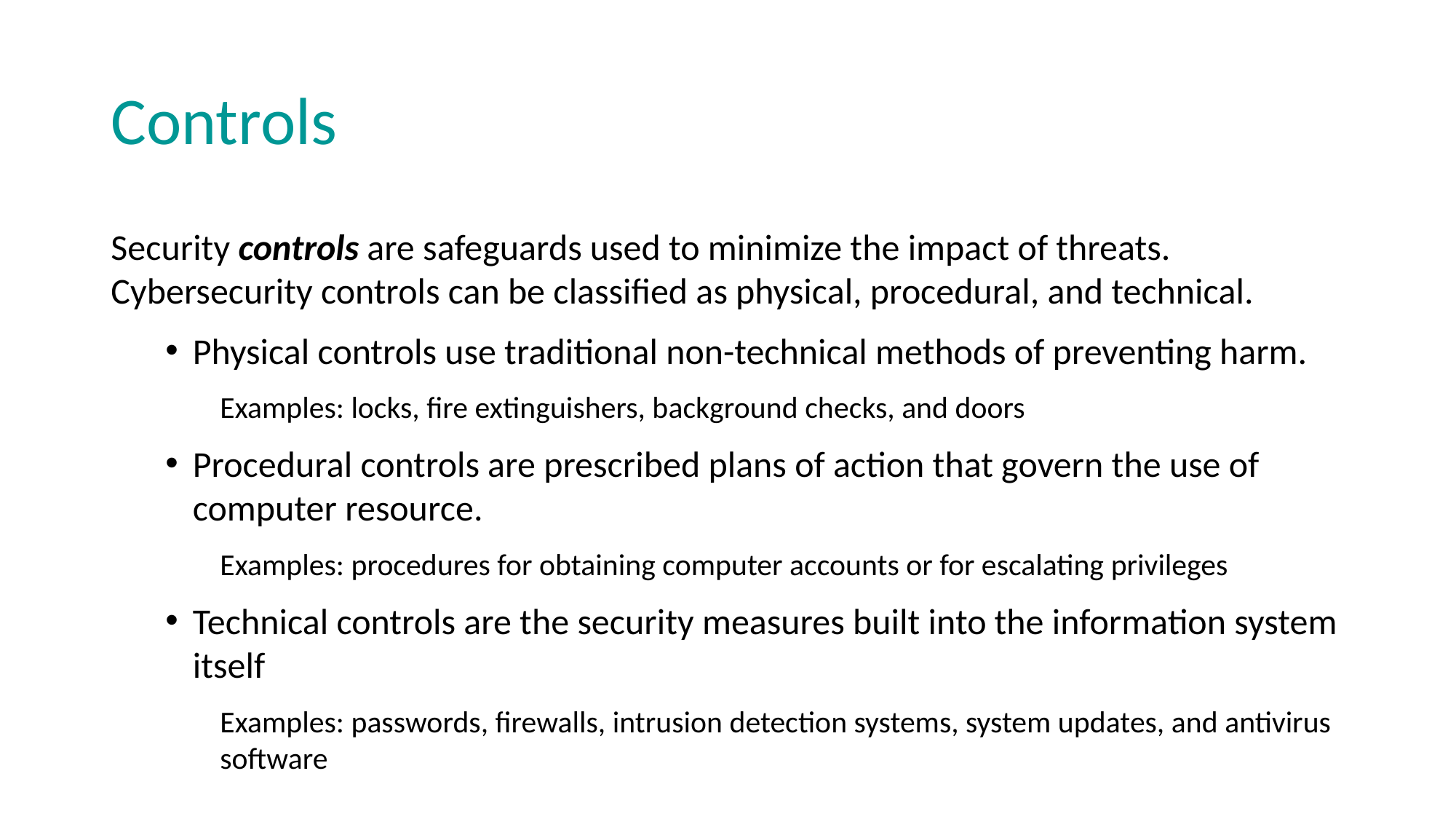

# Controls
Security controls are safeguards used to minimize the impact of threats. Cybersecurity controls can be classified as physical, procedural, and technical.
Physical controls use traditional non-technical methods of preventing harm.
Examples: locks, fire extinguishers, background checks, and doors
Procedural controls are prescribed plans of action that govern the use of computer resource.
Examples: procedures for obtaining computer accounts or for escalating privileges
Technical controls are the security measures built into the information system itself
Examples: passwords, firewalls, intrusion detection systems, system updates, and antivirus software